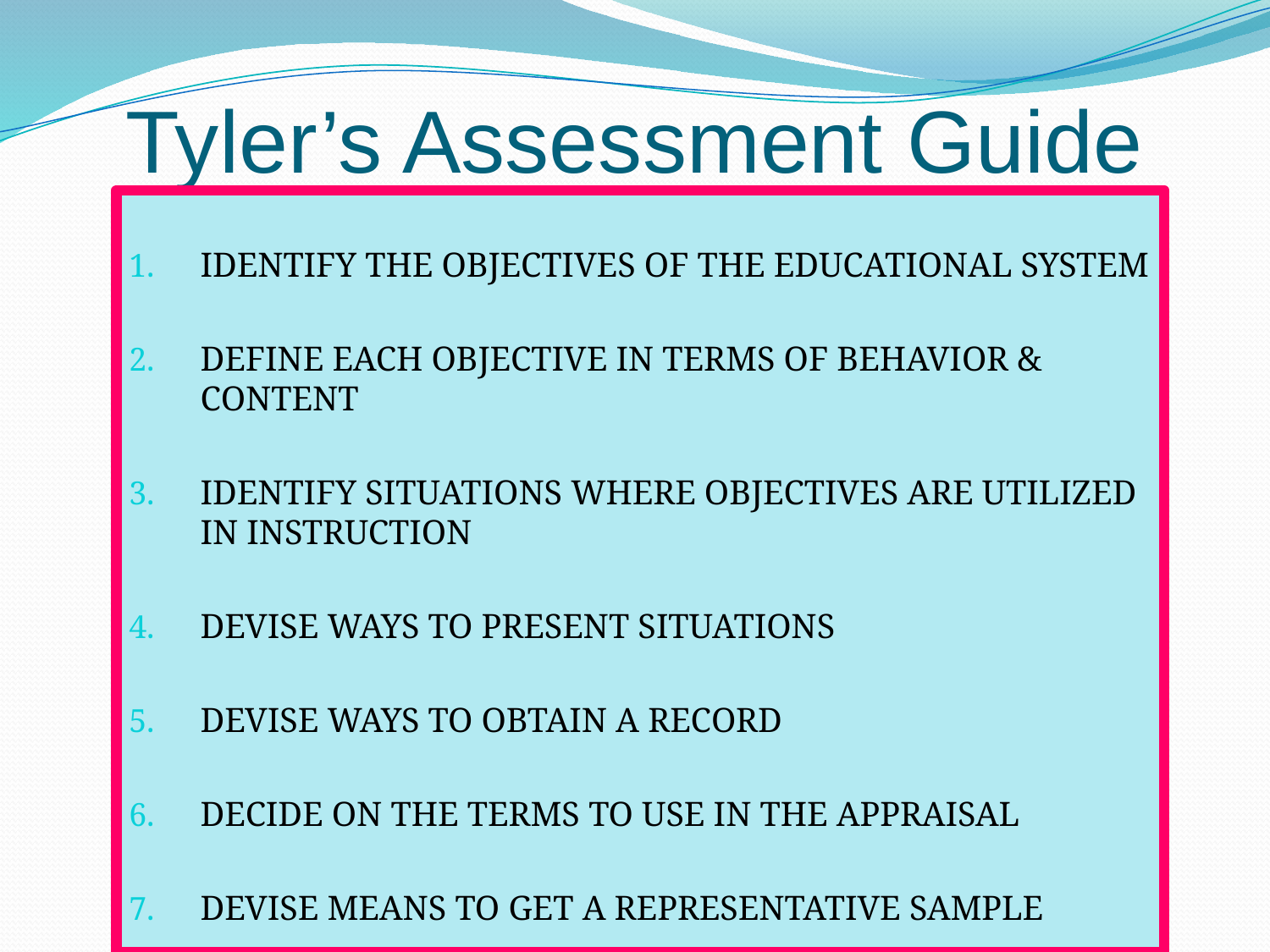

# Tyler’s Assessment Guide

IDENTIFY THE OBJECTIVES OF THE EDUCATIONAL SYSTEM

DEFINE EACH OBJECTIVE IN TERMS OF BEHAVIOR & CONTENT

IDENTIFY SITUATIONS WHERE OBJECTIVES ARE UTILIZED IN INSTRUCTION

DEVISE WAYS TO PRESENT SITUATIONS

DEVISE WAYS TO OBTAIN A RECORD

DECIDE ON THE TERMS TO USE IN THE APPRAISAL

DEVISE MEANS TO GET A REPRESENTATIVE SAMPLE